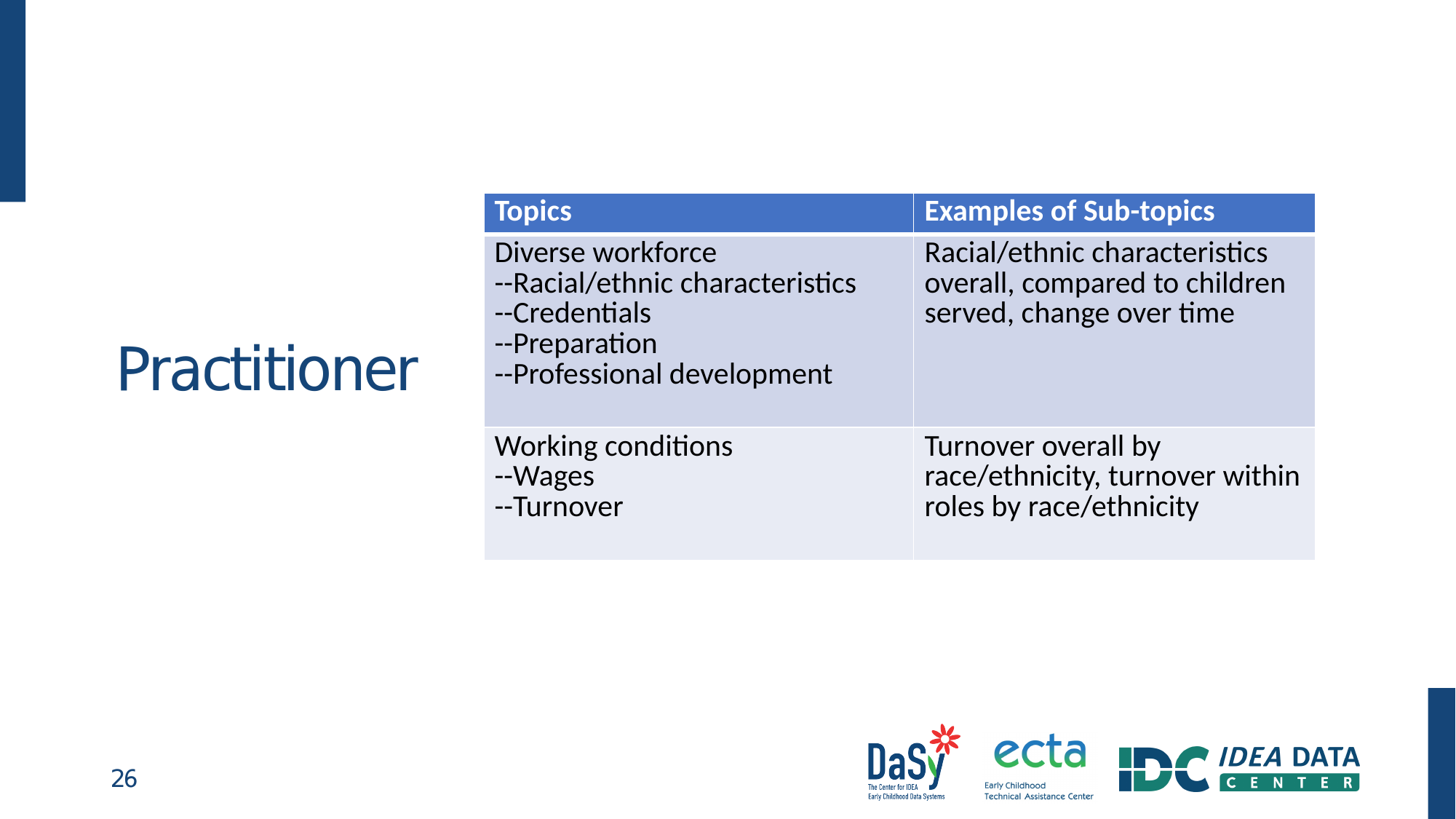

| Topics | Examples of Sub-topics |
| --- | --- |
| Diverse workforce --Racial/ethnic characteristics --Credentials --Preparation --Professional development | Racial/ethnic characteristics overall, compared to children served, change over time |
| Working conditions --Wages --Turnover | Turnover overall by race/ethnicity, turnover within roles by race/ethnicity |
# Practitioner